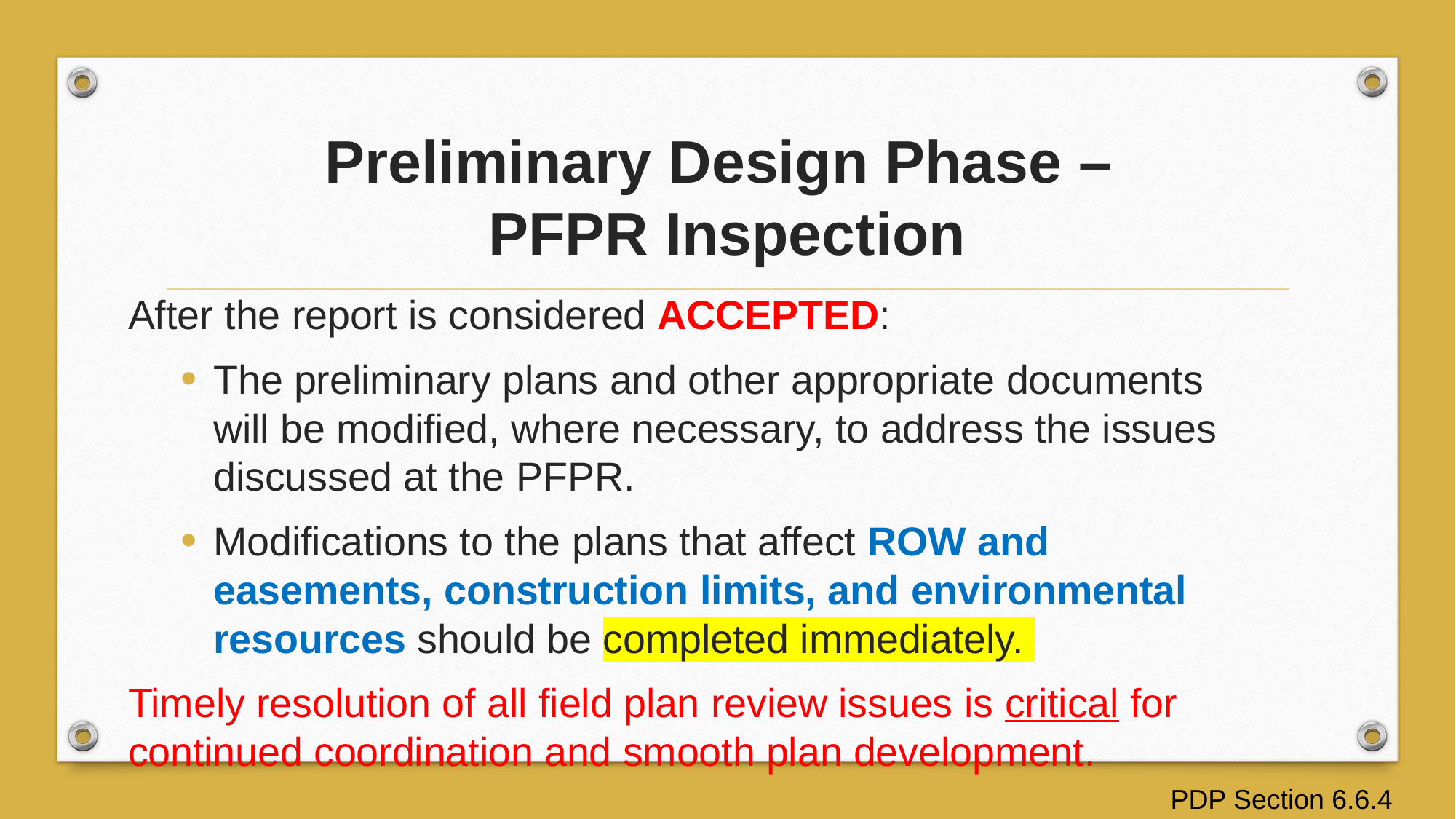

# Preliminary Design Phase – PFPR Inspection
After the report is considered ACCEPTED:
The preliminary plans and other appropriate documents will be modified, where necessary, to address the issues discussed at the PFPR.
Modifications to the plans that affect ROW and easements, construction limits, and environmental resources should be completed immediately.
Timely resolution of all field plan review issues is critical for continued coordination and smooth plan development.

PDP Section 6.6.4